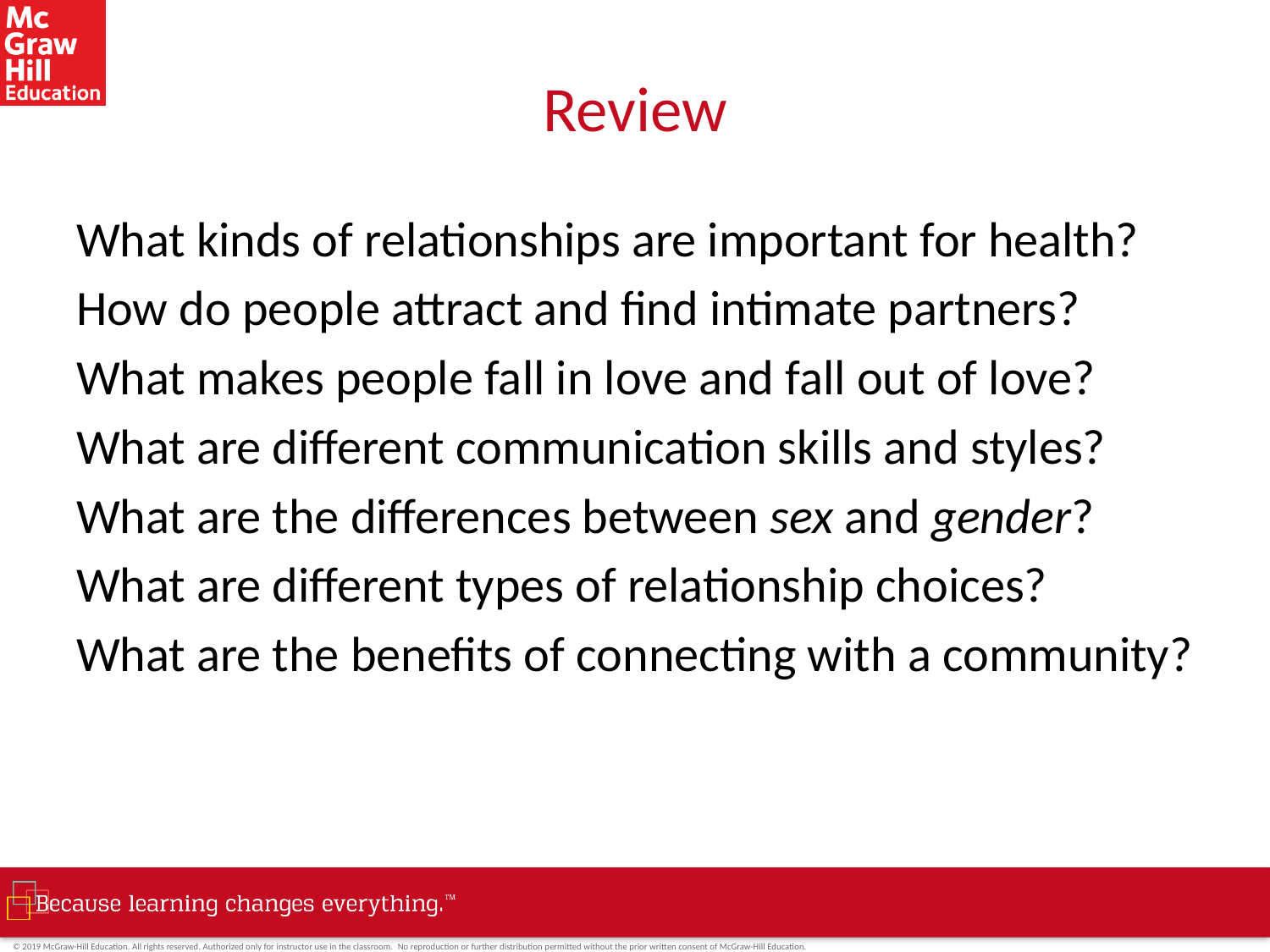

# Review
What kinds of relationships are important for health?
How do people attract and find intimate partners?
What makes people fall in love and fall out of love?
What are different communication skills and styles?
What are the differences between sex and gender?
What are different types of relationship choices?
What are the benefits of connecting with a community?